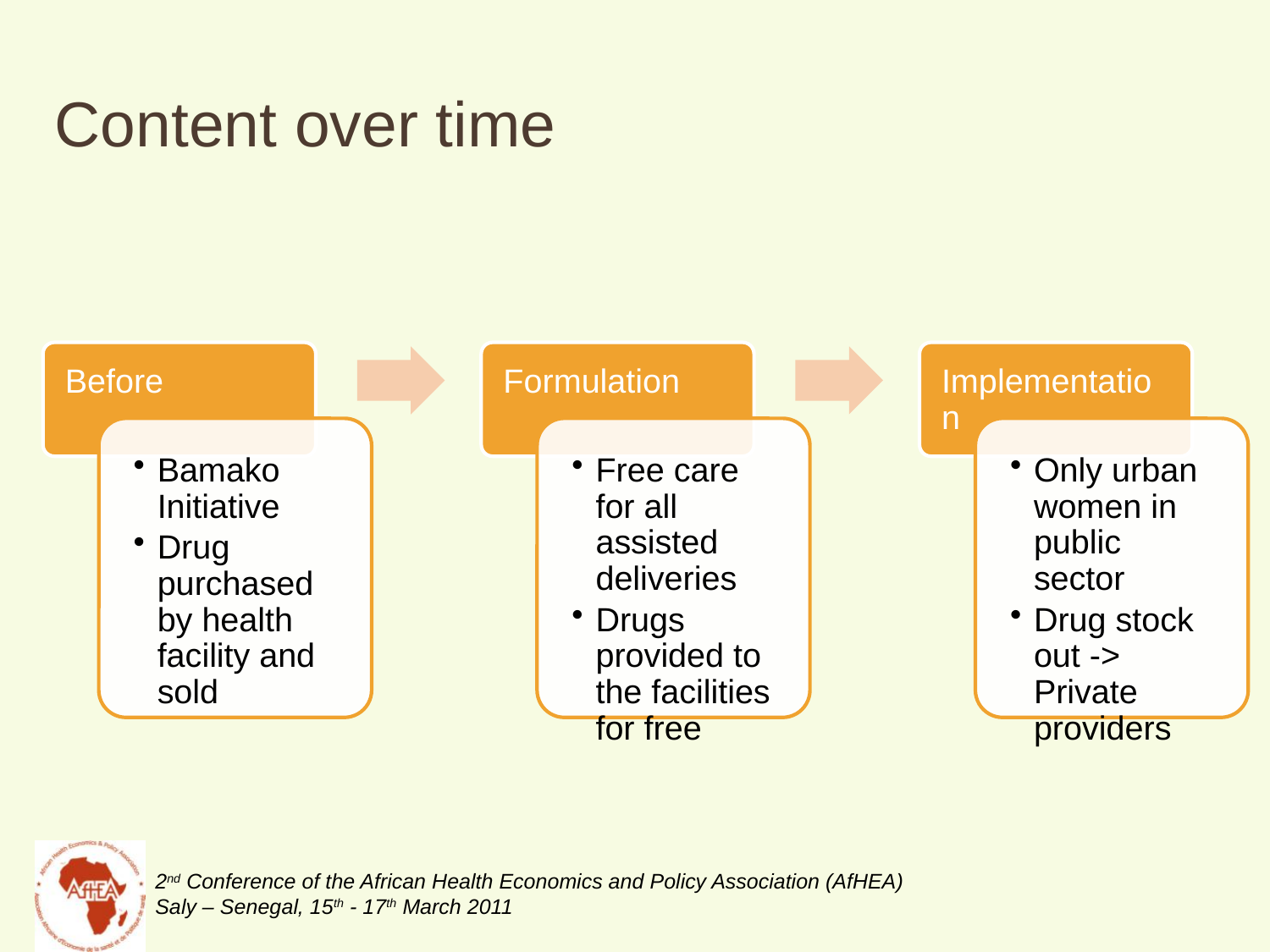

# Content over time
Before
Bamako Initiative
Drug purchased by health facility and sold

Formulation
Free care for all assisted deliveries
Drugs provided to the facilities for free

Implementation
Only urban women in public sector
Drug stock out -> Private providers